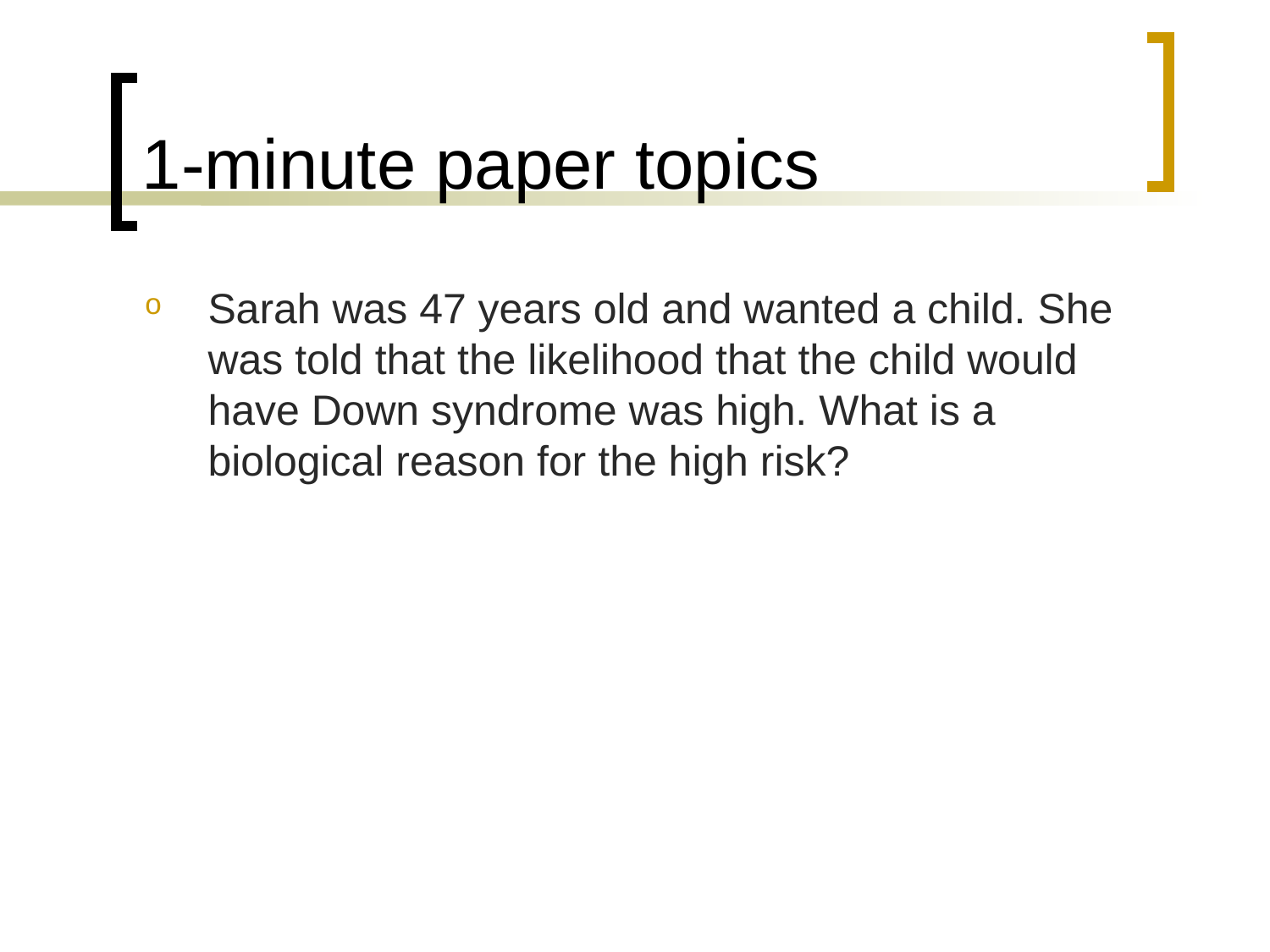

# 1-minute paper topics
Sarah was 47 years old and wanted a child. She was told that the likelihood that the child would have Down syndrome was high. What is a biological reason for the high risk?